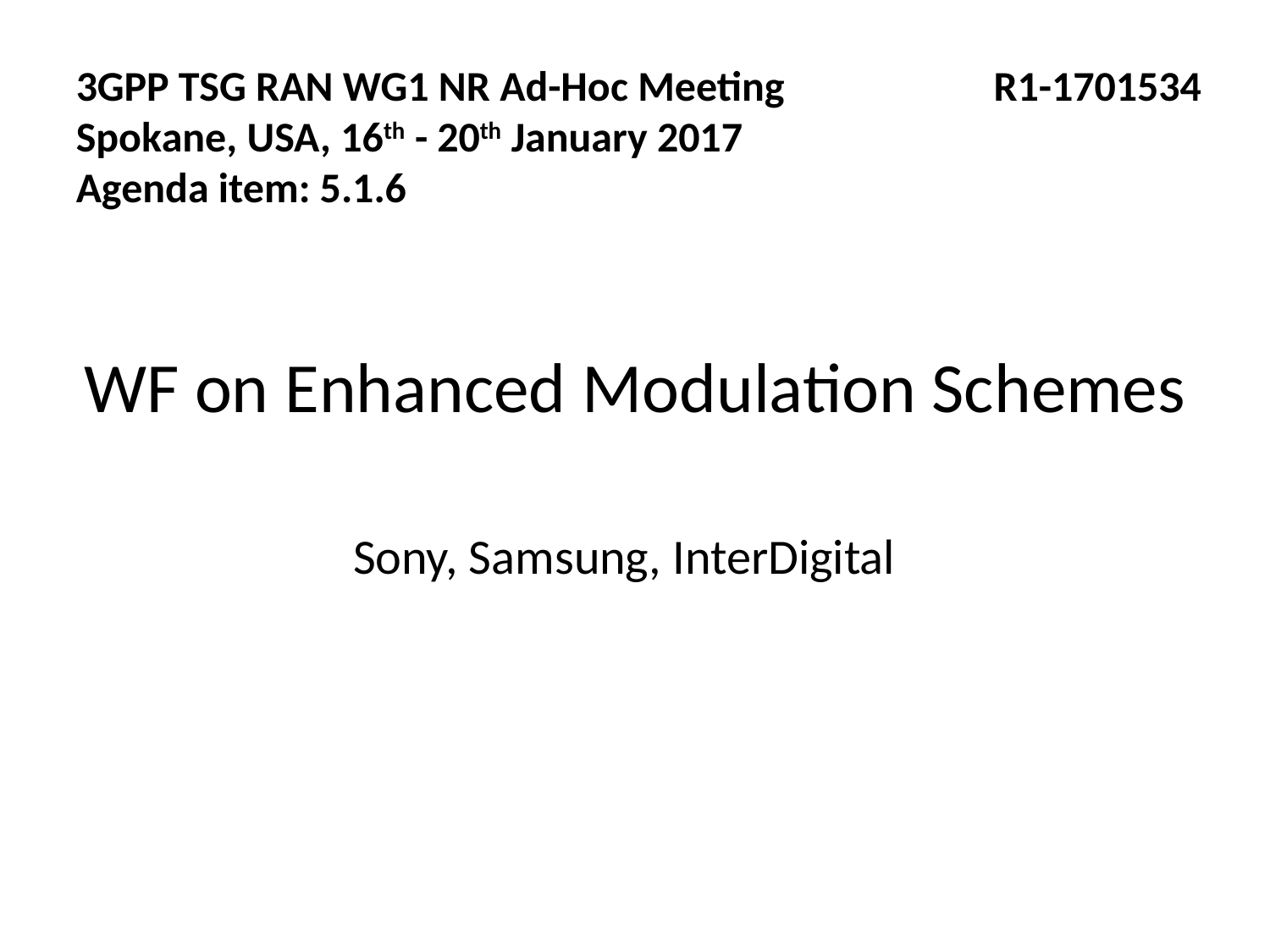

3GPP TSG RAN WG1 NR Ad-Hoc Meeting		   R1-1701534 Spokane, USA, 16th - 20th January 2017
Agenda item: 5.1.6
WF on Enhanced Modulation Schemes
Sony, Samsung, InterDigital